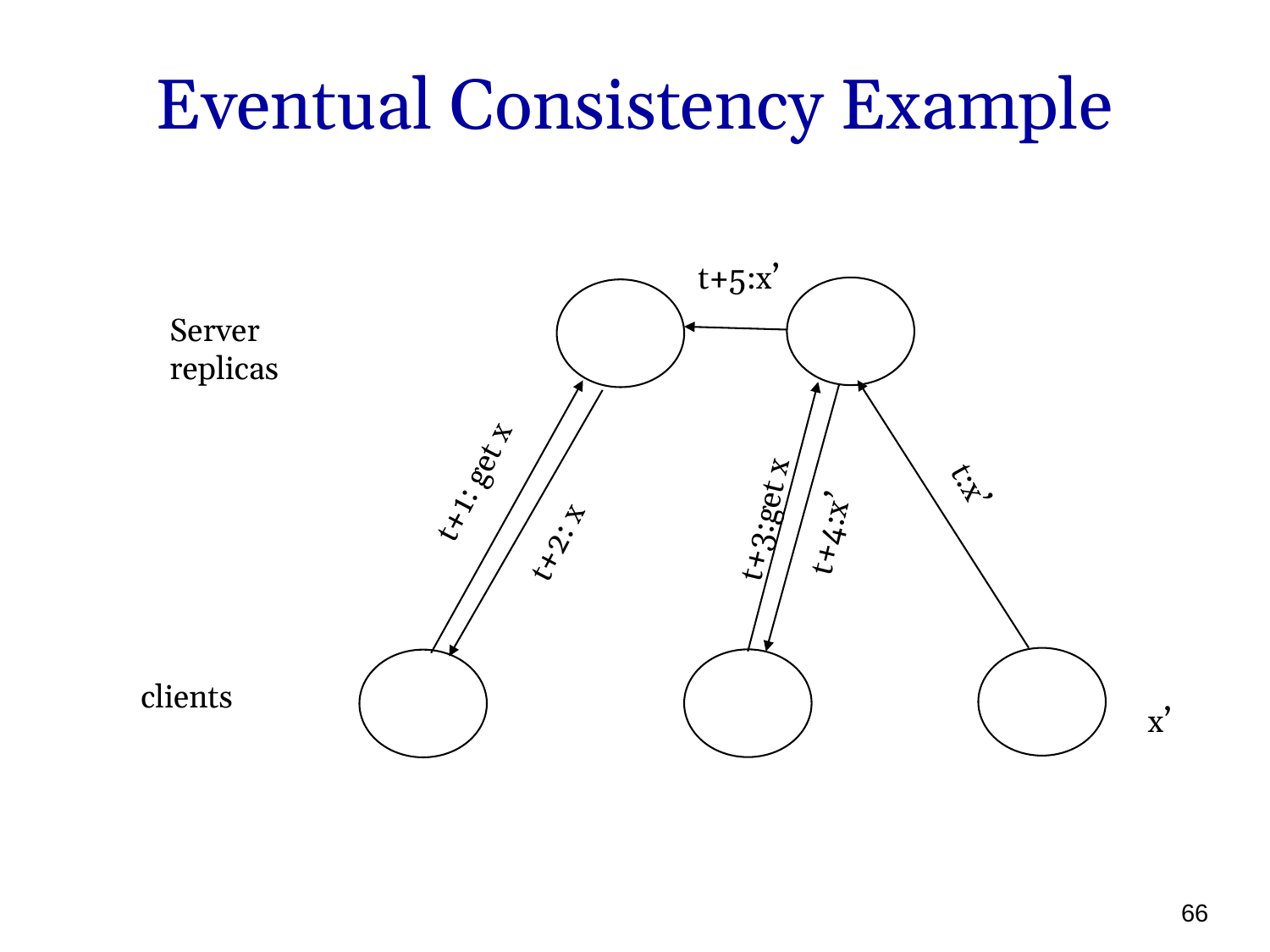

# Eventual Consistency Example
t+5:x’

Server
replicas

t+1: get x
t:x’
t+3:get x
t+4:x’
t+2: x

clients
x’
66